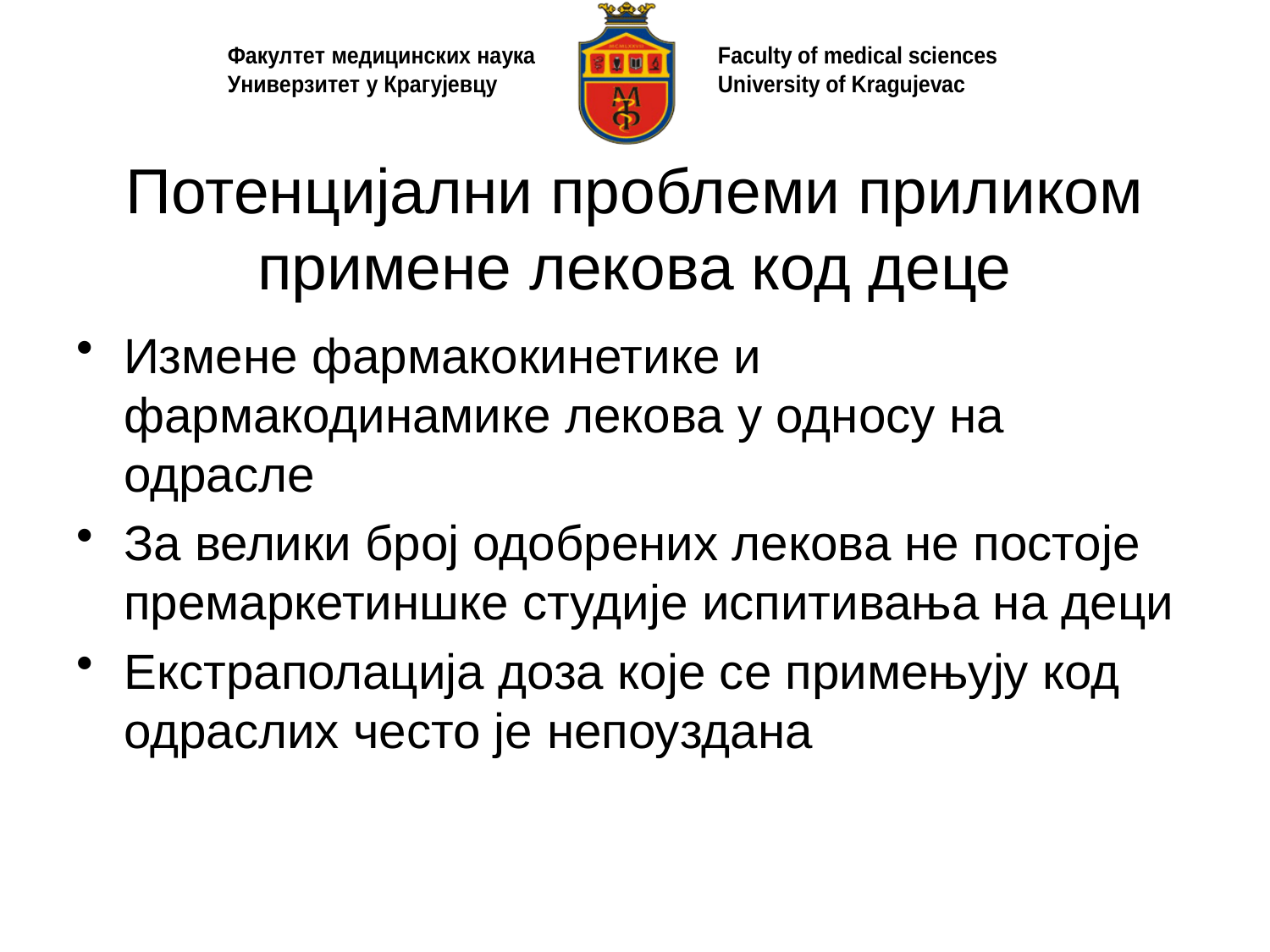

# Потенцијални проблеми приликом примене лекова код деце
Измене фармакокинетике и фармакодинамике лекова у односу на одрасле
За велики број одобрених лекова не постоје премаркетиншке студије испитивања на деци
Екстраполација доза које се примењују код одраслих често је непоуздана